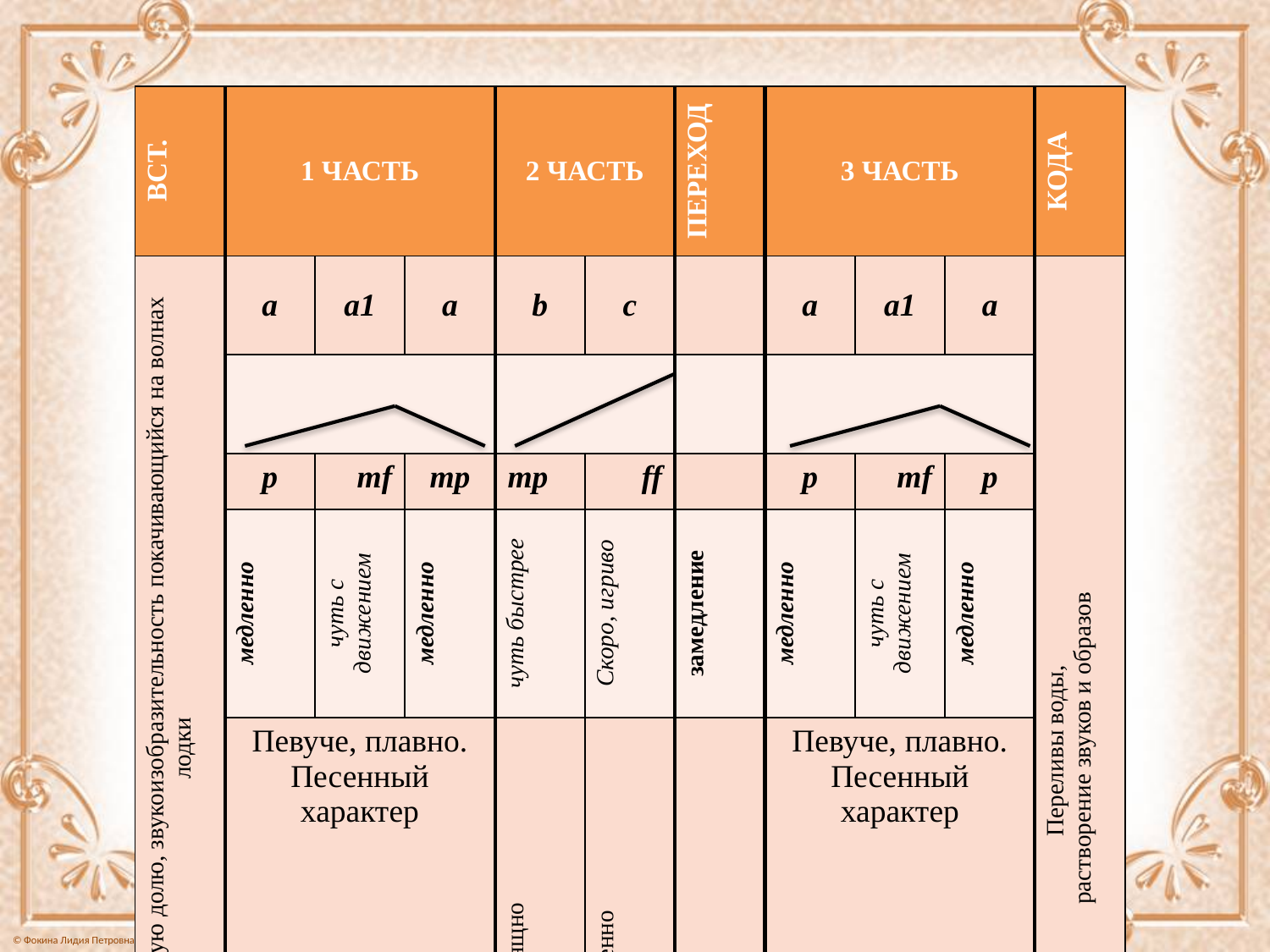

| ВСТ. | 1 ЧАСТЬ |  |  | 2 ЧАСТЬ |  | ПЕРЕХОД | 3 ЧАСТЬ |  |  | КОДА |
| --- | --- | --- | --- | --- | --- | --- | --- | --- | --- | --- |
| Глубина, опора на первую долю, звукоизобразительность покачивающийся на волнах лодки | а | а1 | а | b | c |  | a | a1 | a | Переливы воды, растворение звуков и образов |
|  |  |  |  |  |  |  |  |  |  |  |
|  | p | mf | mp | mp | ff |  | p | mf | p |  |
|  | медленно | чуть с движением | медленно | чуть быстрее | Скоро, игриво | замедление | медленно | чуть с движением | медленно |  |
|  | Певуче, плавно. Песенный характер |  |  | Легко, изящно | восторженно | Возвращение темы 1 части | Певуче, плавно. Песенный характер |  |  |  |